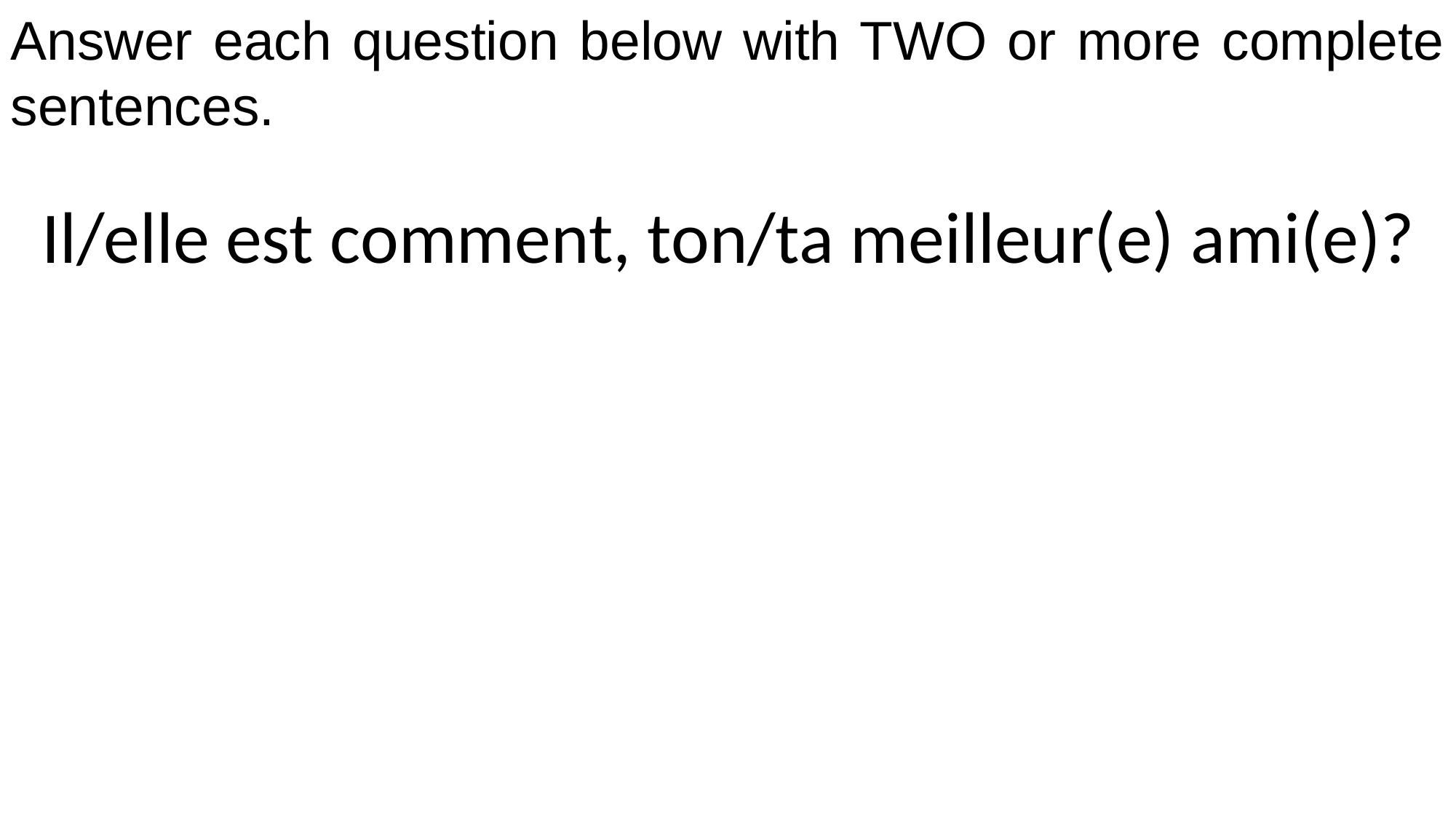

Answer each question below with TWO or more complete sentences.
Il/elle est comment, ton/ta meilleur(e) ami(e)?